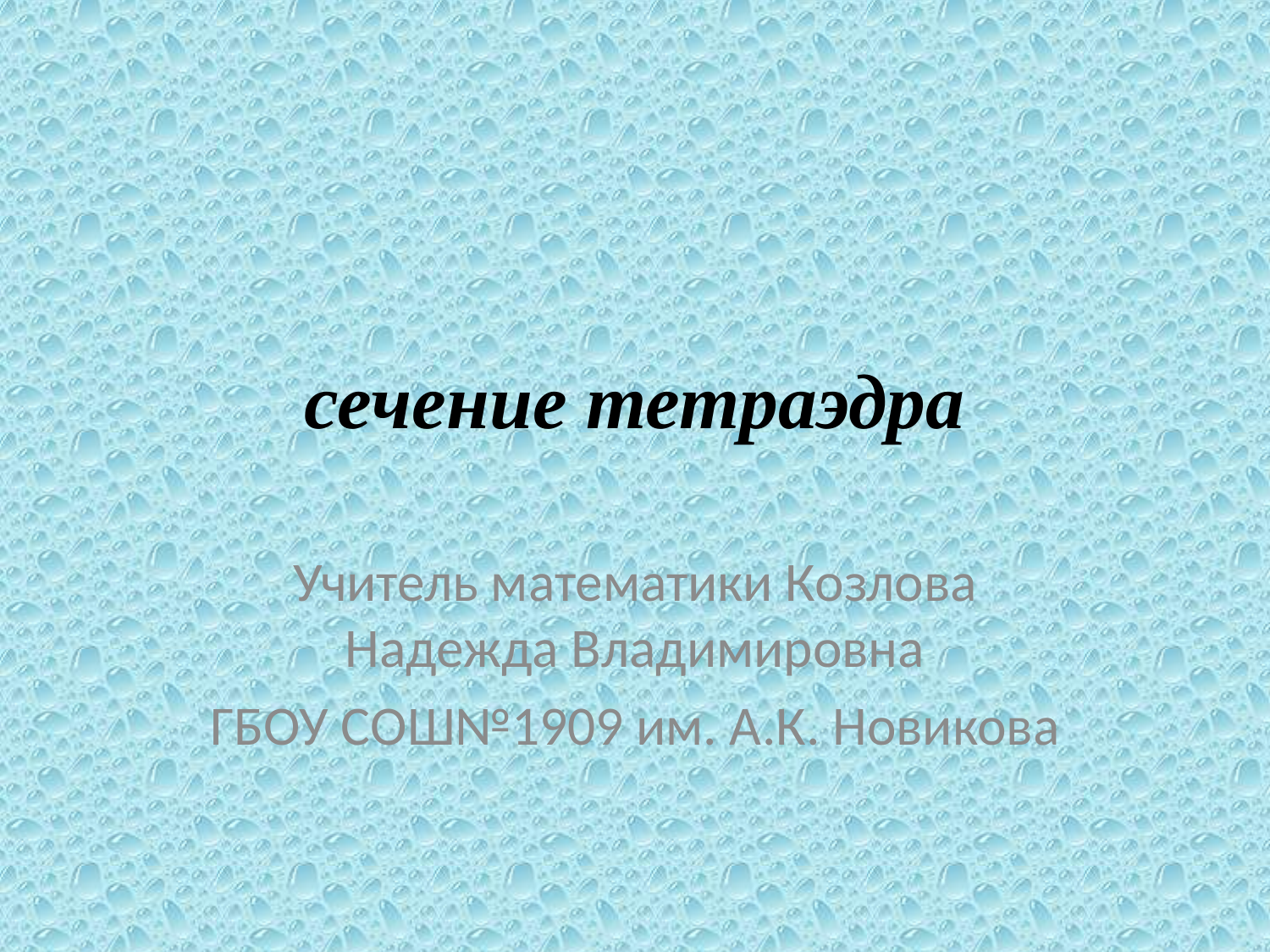

# сечение тетраэдра
Учитель математики Козлова Надежда Владимировна
ГБОУ СОШ№1909 им. А.К. Новикова